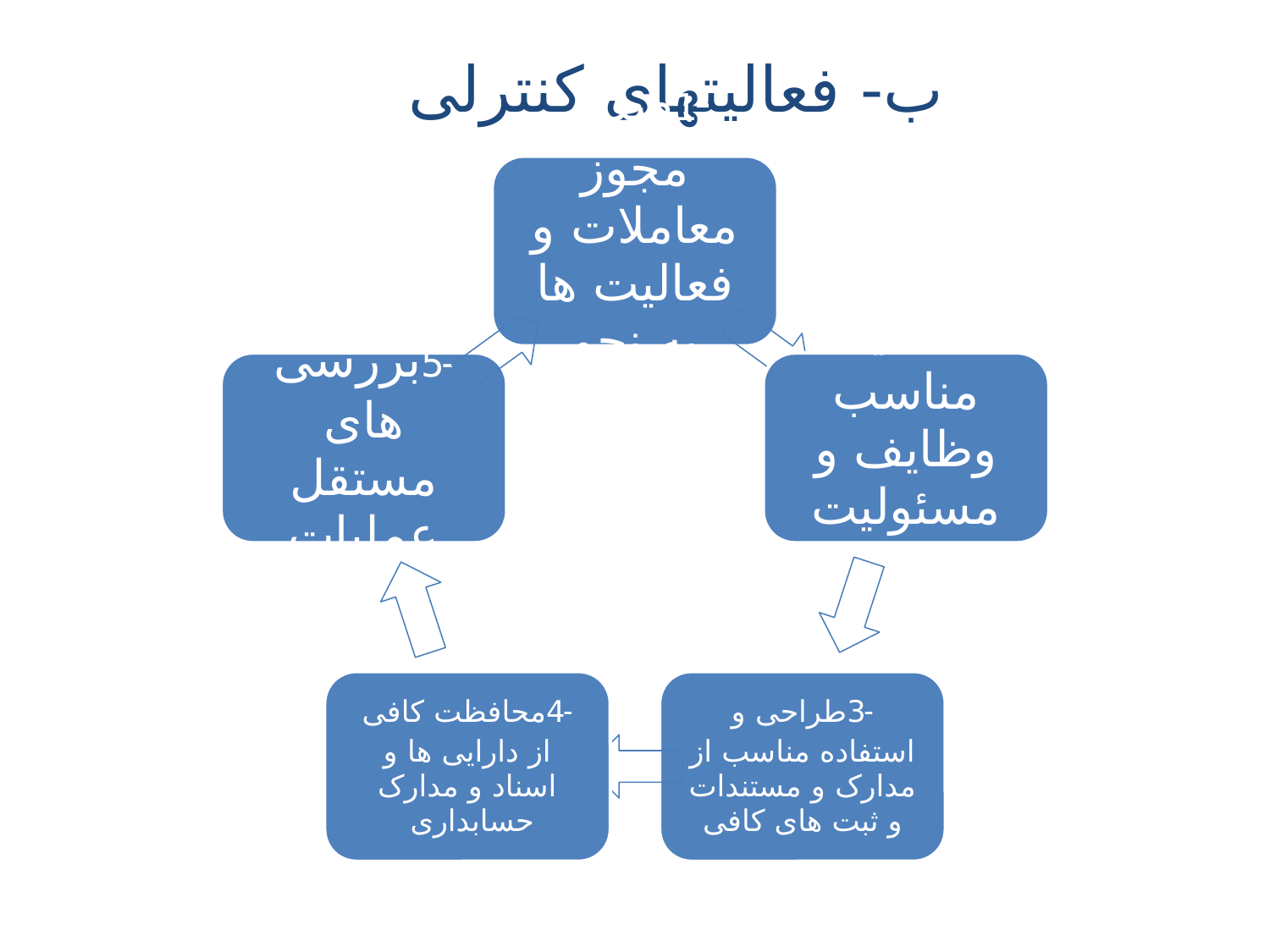

# ب- فعالیتهای کنترلی
-2تفکیک مناسب وظایف و مسئولیت ها
-3طراحی و استفاده مناسب از مدارک و مستندات و ثبت های کافی
-4محافظت کافی از دارایی ها و اسناد و مدارک حسابداری
-5بررسی های مستقل عملیات